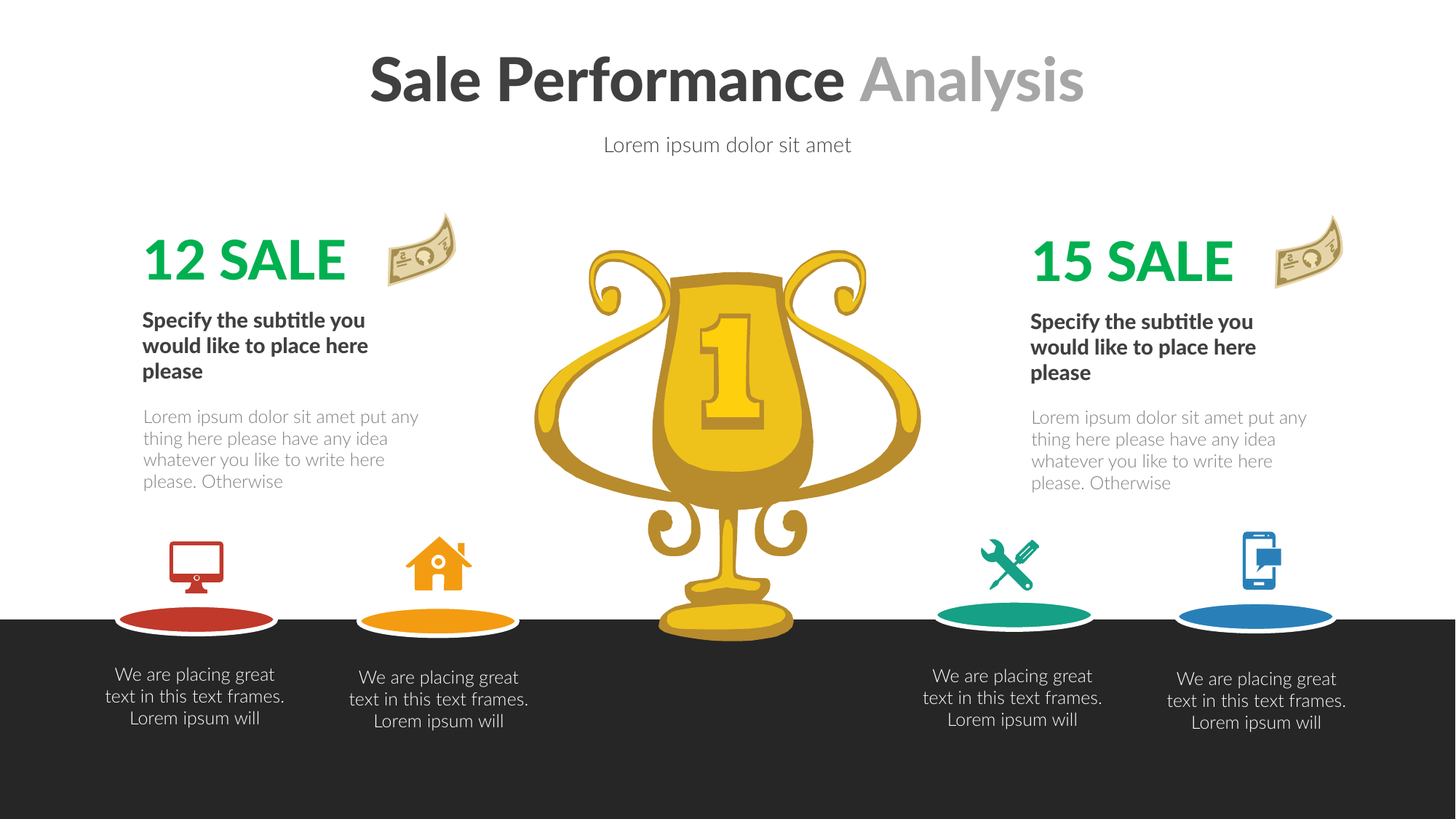

# Sale Performance Analysis
Lorem ipsum dolor sit amet

12 SALE
Specify the subtitle you would like to place here please
Lorem ipsum dolor sit amet put any thing here please have any idea whatever you like to write here please. Otherwise
15 SALE
Specify the subtitle you would like to place here please
Lorem ipsum dolor sit amet put any thing here please have any idea whatever you like to write here please. Otherwise

We are placing great text in this text frames. Lorem ipsum will
We are placing great text in this text frames. Lorem ipsum will
We are placing great text in this text frames. Lorem ipsum will
We are placing great text in this text frames. Lorem ipsum will